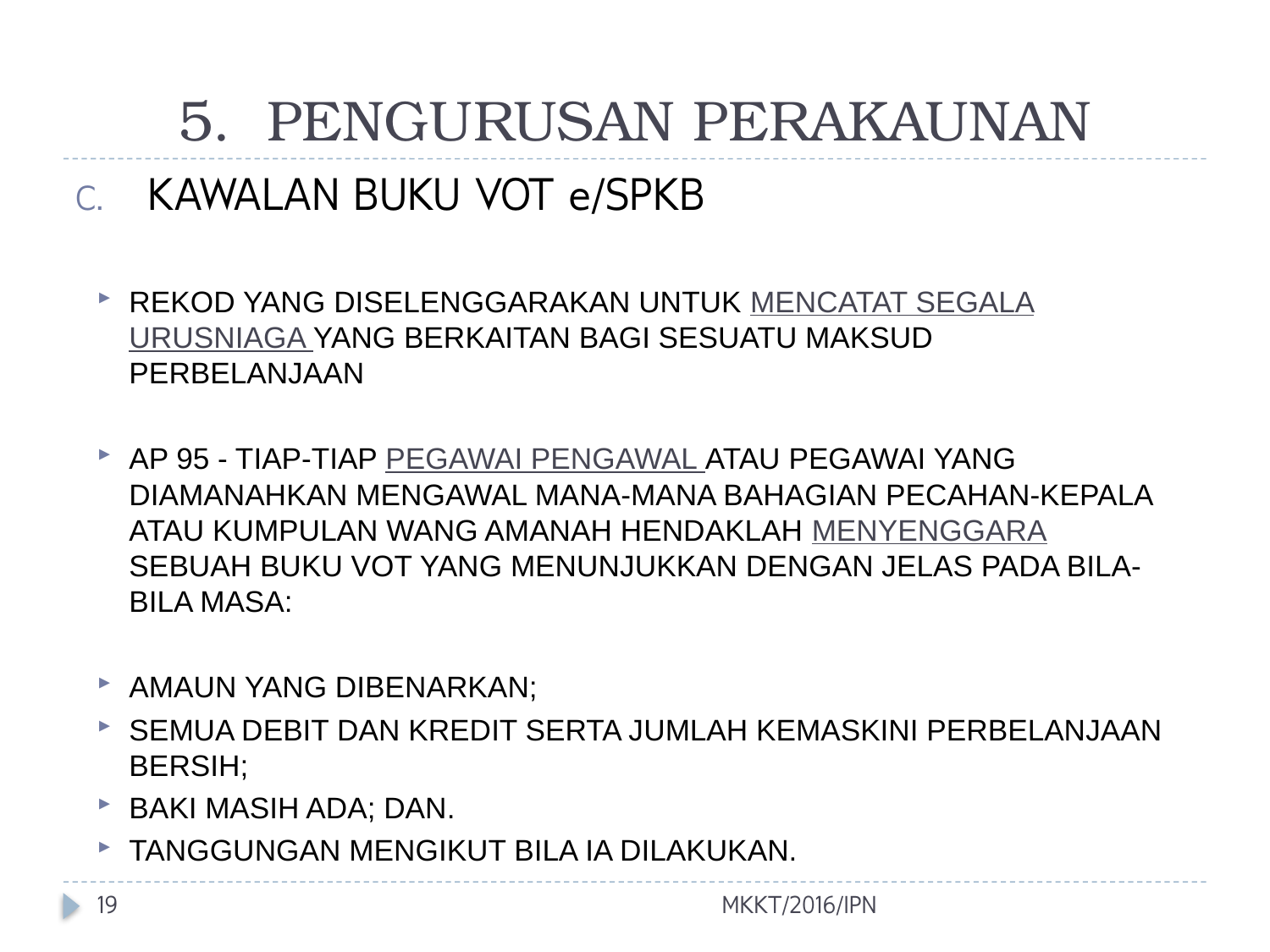

# 5.  PENGURUSAN PERAKAUNAN
KAWALAN BUKU VOT e/SPKB
REKOD YANG DISELENGGARAKAN UNTUK MENCATAT SEGALA URUSNIAGA YANG BERKAITAN BAGI SESUATU MAKSUD PERBELANJAAN

AP 95 - TIAP-TIAP PEGAWAI PENGAWAL ATAU PEGAWAI YANG DIAMANAHKAN MENGAWAL MANA-MANA BAHAGIAN PECAHAN-KEPALA ATAU KUMPULAN WANG AMANAH HENDAKLAH MENYENGGARA SEBUAH BUKU VOT YANG MENUNJUKKAN DENGAN JELAS PADA BILA-BILA MASA:

AMAUN YANG DIBENARKAN;
SEMUA DEBIT DAN KREDIT SERTA JUMLAH KEMASKINI PERBELANJAAN BERSIH;
BAKI MASIH ADA; DAN.
TANGGUNGAN MENGIKUT BILA IA DILAKUKAN.

19
MKKT/2016/IPN